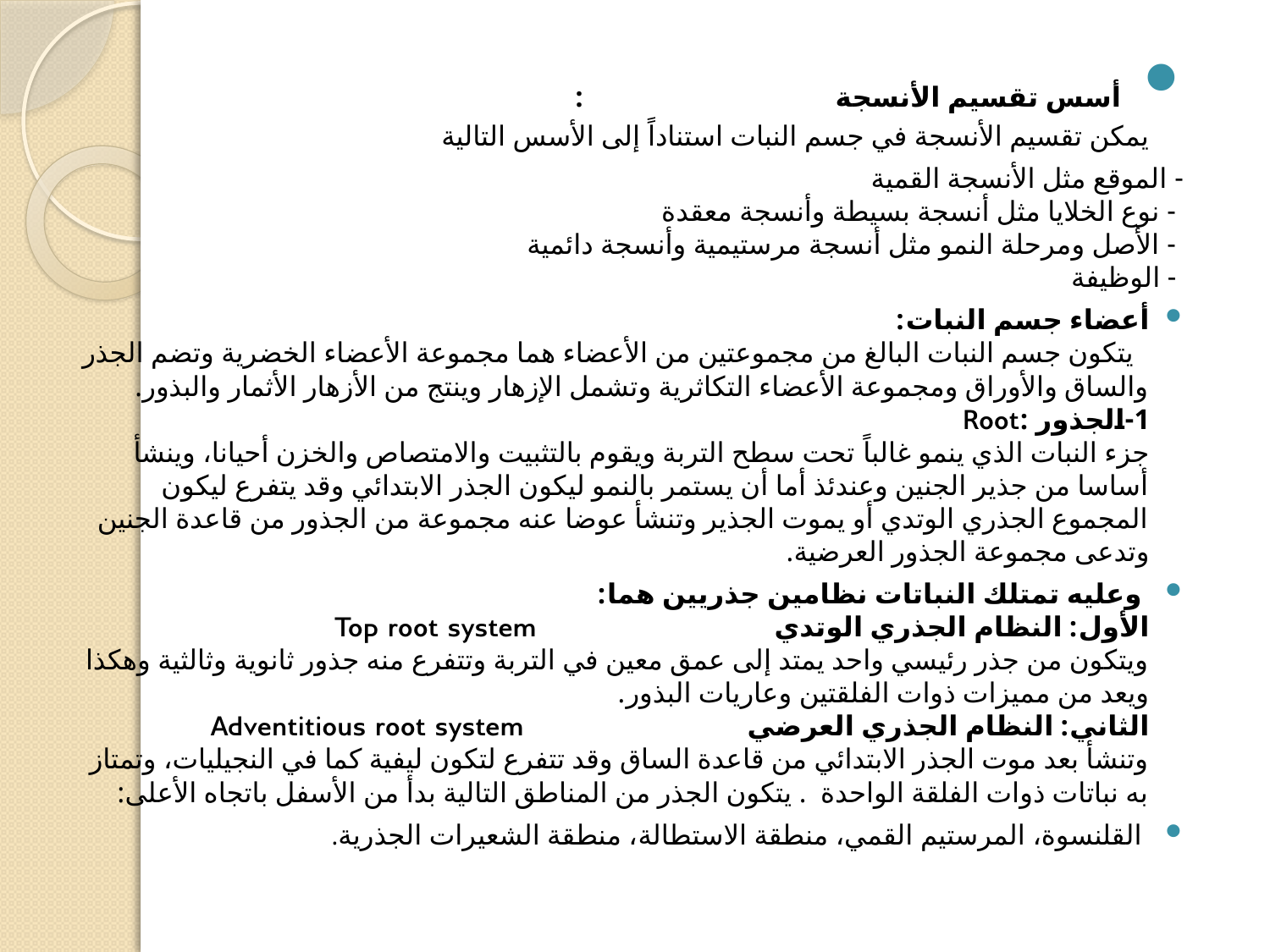

#
  أسس تقسيم الأنسجة                                   :
يمكن تقسيم الأنسجة في جسم النبات استناداً إلى الأسس التالية
- الموقع مثل الأنسجة القمية
 - نوع الخلايا مثل أنسجة بسيطة وأنسجة معقدة
 - الأصل ومرحلة النمو مثل أنسجة مرستيمية وأنسجة دائمية
 - الوظيفة
أعضاء جسم النبات:
  يتكون جسم النبات البالغ من مجموعتين من الأعضاء هما مجموعة الأعضاء الخضرية وتضم الجذر والساق والأوراق ومجموعة الأعضاء التكاثرية وتشمل الإزهار وينتج من الأزهار الأثمار والبذور.
1-الجذور :Root
جزء النبات الذي ينمو غالباً تحت سطح التربة ويقوم بالتثبيت والامتصاص والخزن أحيانا، وينشأ أساسا من جذير الجنين وعندئذ أما أن يستمر بالنمو ليكون الجذر الابتدائي وقد يتفرع ليكون المجموع الجذري الوتدي أو يموت الجذير وتنشأ عوضا عنه مجموعة من الجذور من قاعدة الجنين وتدعى مجموعة الجذور العرضية.
 وعليه تمتلك النباتات نظامين جذريين هما:
الأول: النظام الجذري الوتدي                                 Top root system
ويتكون من جذر رئيسي واحد يمتد إلى عمق معين في التربة وتتفرع منه جذور ثانوية وثالثية وهكذا ويعد من مميزات ذوات الفلقتين وعاريات البذور.
الثاني: النظام الجذري العرضي                               Adventitious root system
وتنشأ بعد موت الجذر الابتدائي من قاعدة الساق وقد تتفرع لتكون ليفية كما في النجيليات، وتمتاز به نباتات ذوات الفلقة الواحدة  . يتكون الجذر من المناطق التالية بدأ من الأسفل باتجاه الأعلى:
 القلنسوة، المرستيم القمي، منطقة الاستطالة، منطقة الشعيرات الجذرية.